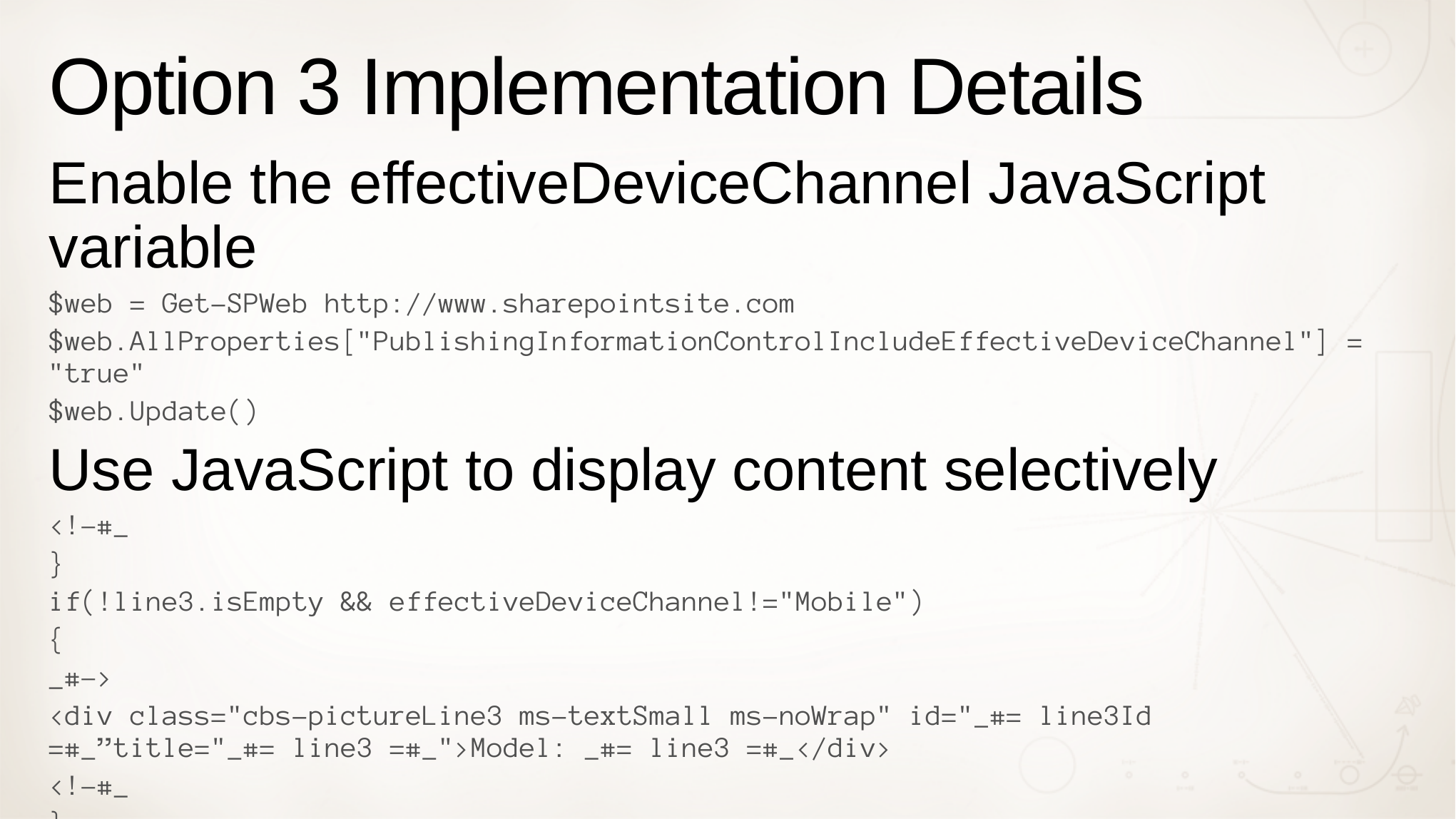

# Option 3 Implementation Details
Enable the effectiveDeviceChannel JavaScript variable
$web = Get-SPWeb http://www.sharepointsite.com
$web.AllProperties["PublishingInformationControlIncludeEffectiveDeviceChannel"] = "true"
$web.Update()
Use JavaScript to display content selectively
<!–#_
}
if(!line3.isEmpty && effectiveDeviceChannel!="Mobile")
{
_#–>
<div class="cbs-pictureLine3 ms-textSmall ms-noWrap" id="_#= line3Id =#_”title="_#= line3 =#_">Model: _#= line3 =#_</div>
<!–#_
}